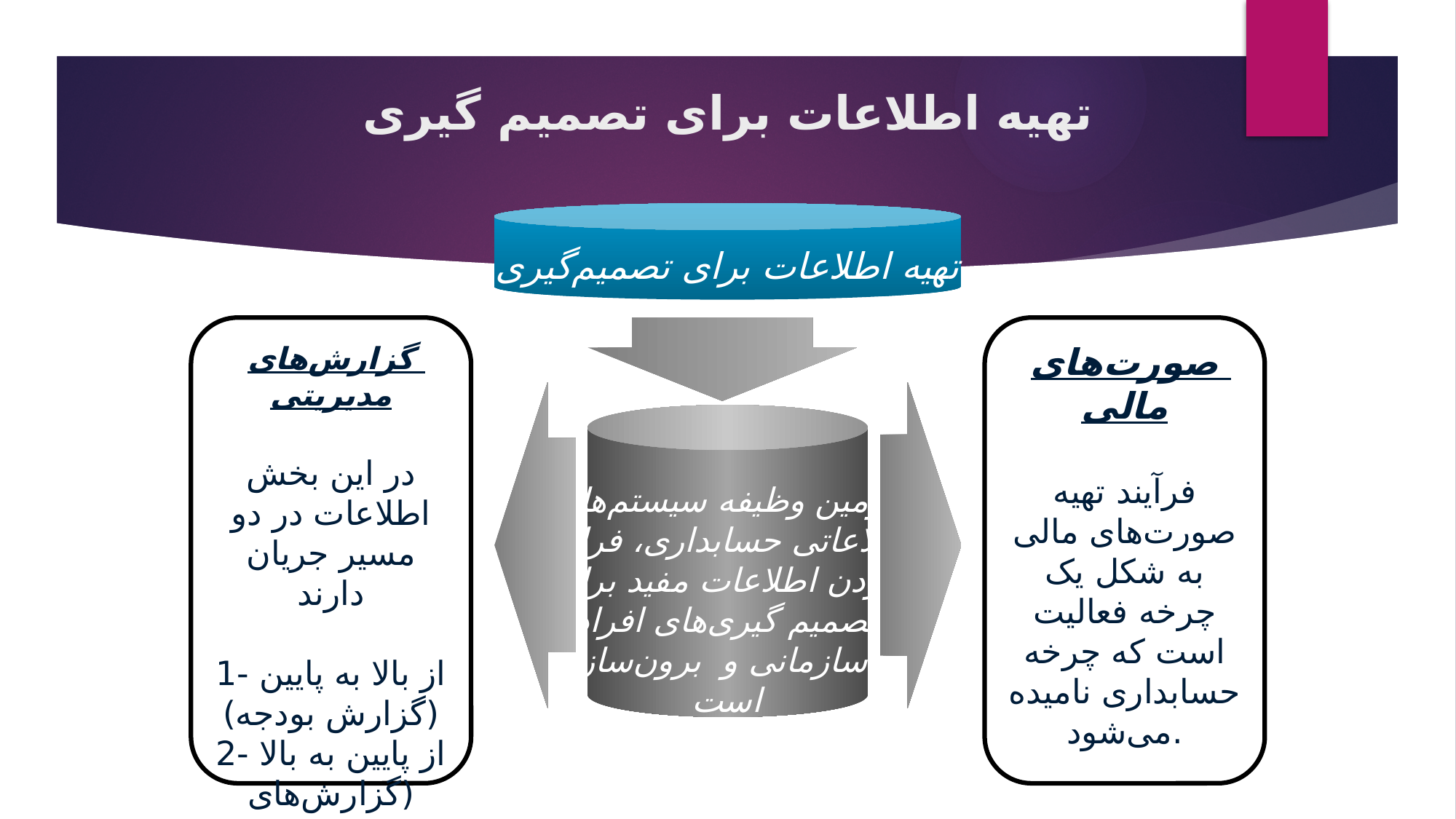

# تهیه اطلاعات برای تصمیم گیری

تهیه اطلاعات برای تصمیم‌گیری

گزارش‌های مدیریتی

در این بخش اطلاعات در دو مسیر جریان دارند

1- از بالا به پایین
(گزارش بودجه)
2- از پایین به بالا (گزارش‌های عملکرد به مدیران ارشد)
صورت‌های مالی

فرآیند تهیه صورت‌های مالی به شکل یک چرخه فعالیت است که چرخه حسابداری نامیده می‌شود.

دومین وظیفه سیستم‌های
اطلاعاتی حسابداری، فراهم
کردن اطلاعات مفید برای
تصمیم گیری‌های افراد
درون‌سازمانی و  برون‌سازمانی
است